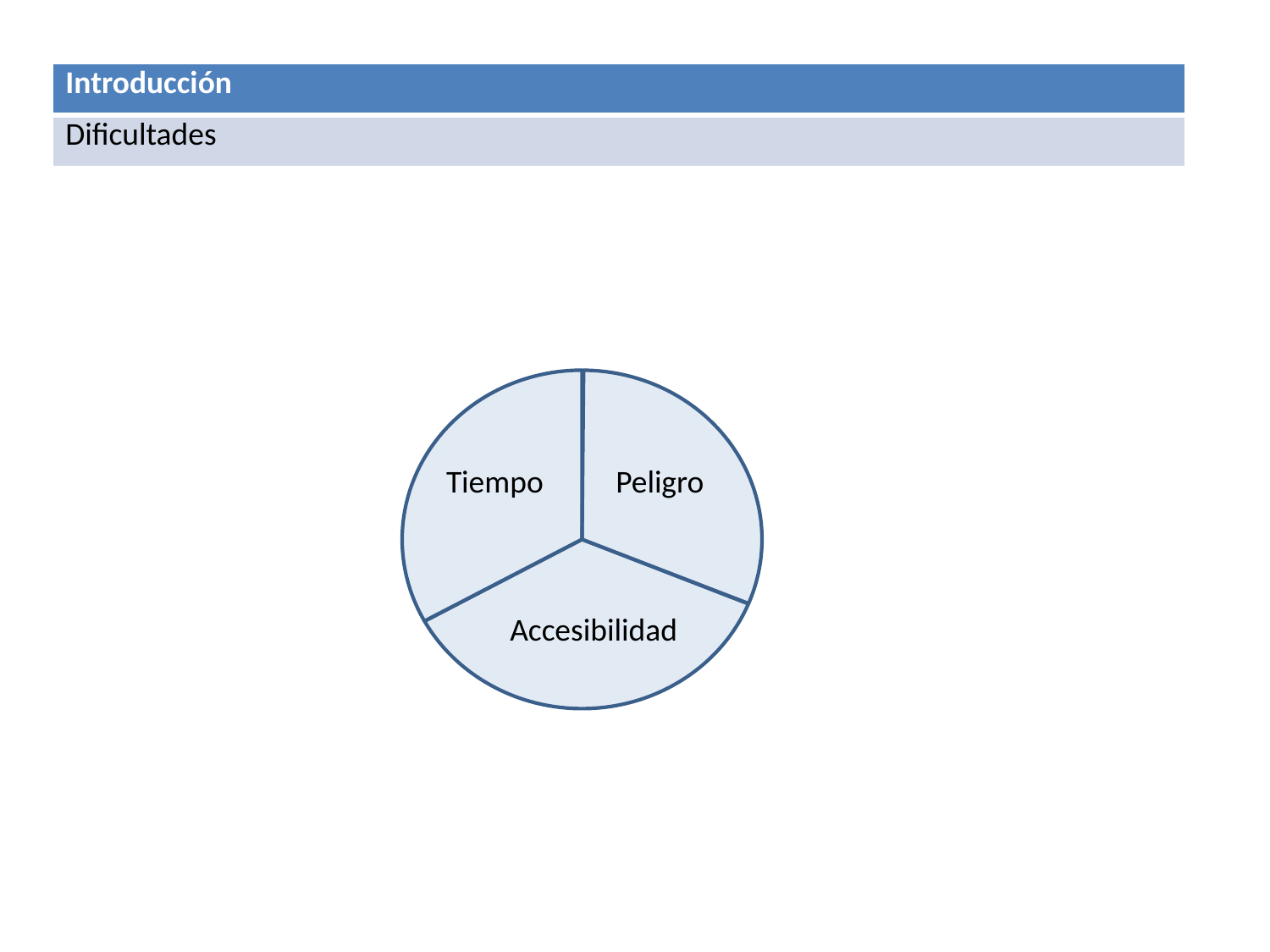

| Introducción |
| --- |
| Dificultades |

Tiempo
Peligro
Accesibilidad